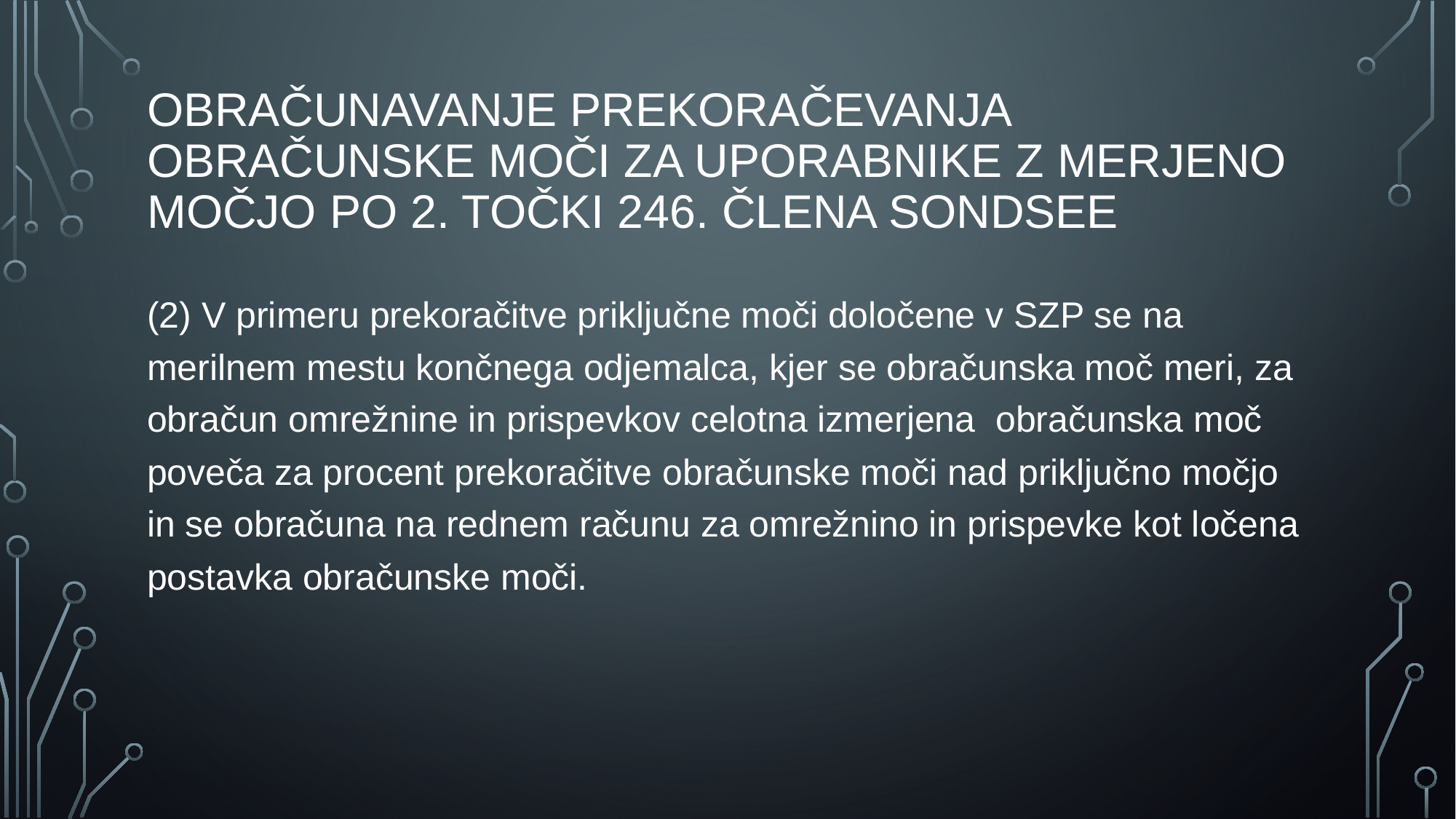

# Obračunavanje prekoračevanja obračunske moči za uporabnike z merjeno močjo po 2. točki 246. člena SONDSEE
(2) V primeru prekoračitve priključne moči določene v SZP se na merilnem mestu končnega odjemalca, kjer se obračunska moč meri, za obračun omrežnine in prispevkov celotna izmerjena  obračunska moč poveča za procent prekoračitve obračunske moči nad priključno močjo in se obračuna na rednem računu za omrežnino in prispevke kot ločena postavka obračunske moči.